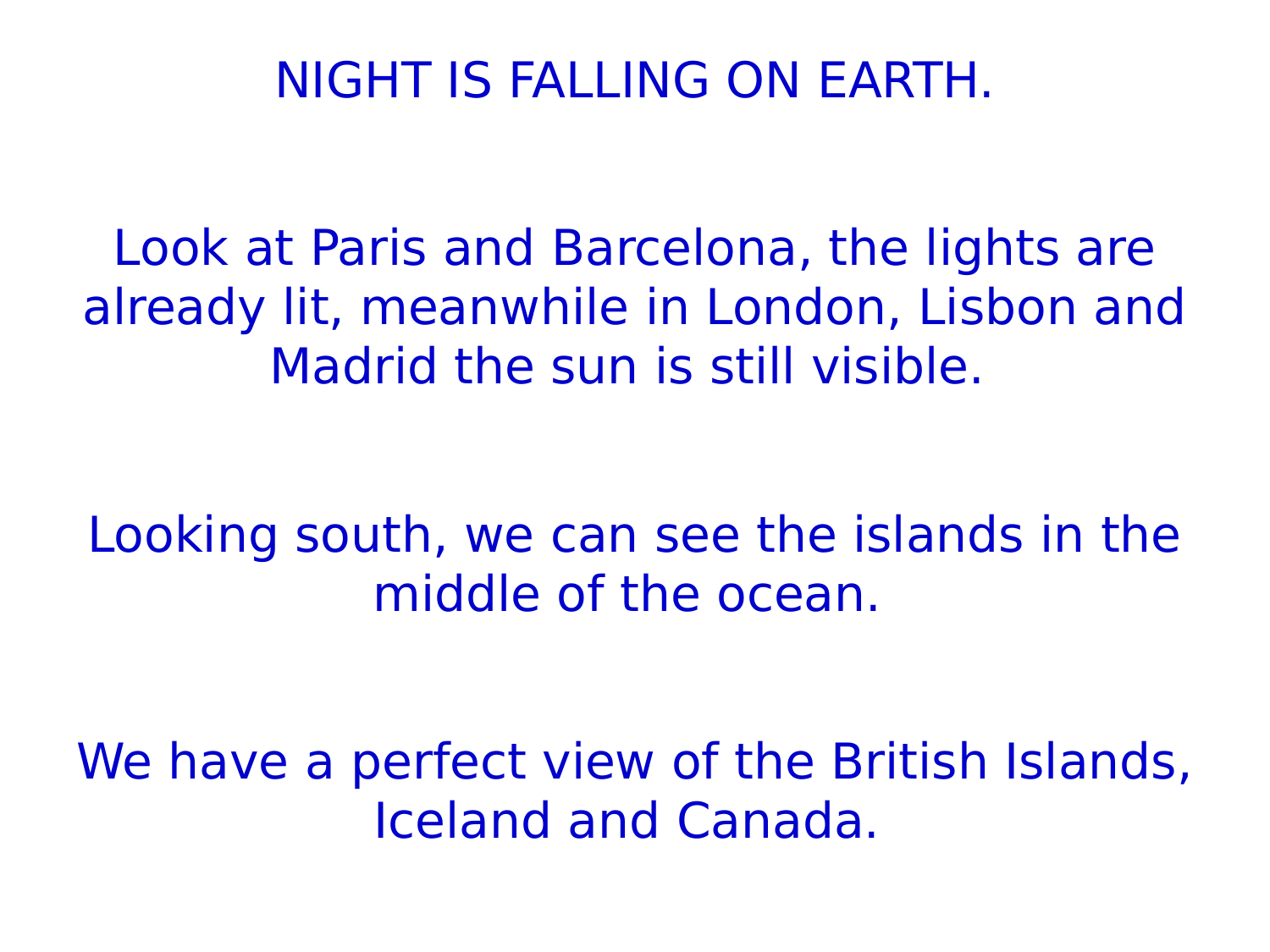

NIGHT IS FALLING ON EARTH.

Look at Paris and Barcelona, the lights are already lit, meanwhile in London, Lisbon and Madrid the sun is still visible.

Looking south, we can see the islands in the middle of the ocean.

We have a perfect view of the British Islands, Iceland and Canada.